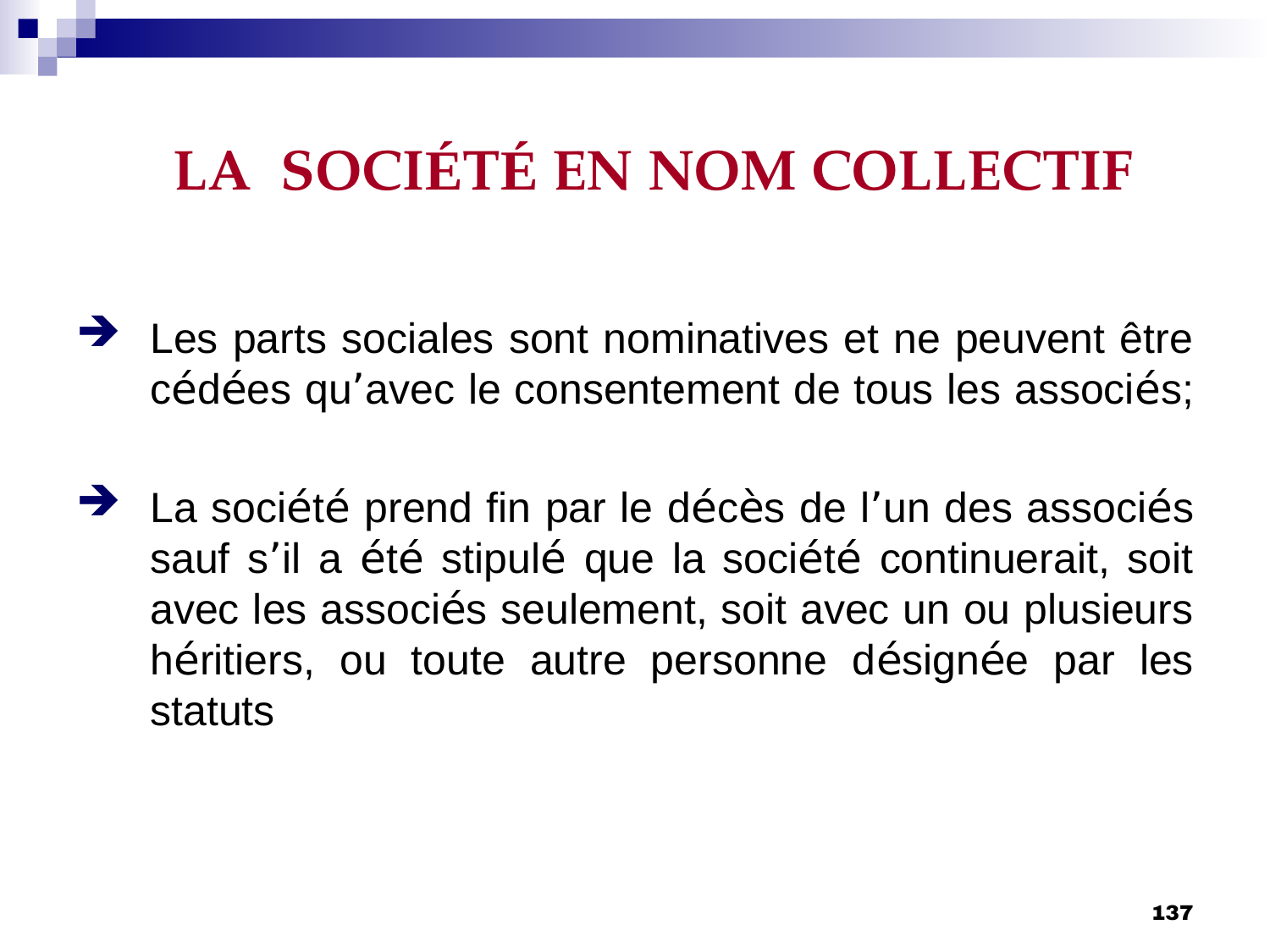

# LA  SOCIÉTÉ EN NOM COLLECTIF
Les parts sociales sont nominatives et ne peuvent être cédées qu’avec le consentement de tous les associés;

La société prend fin par le décès de l’un des associés sauf s’il a été stipulé que la société continuerait, soit avec les associés seulement, soit avec un ou plusieurs héritiers, ou toute autre personne désignée par les statuts
137